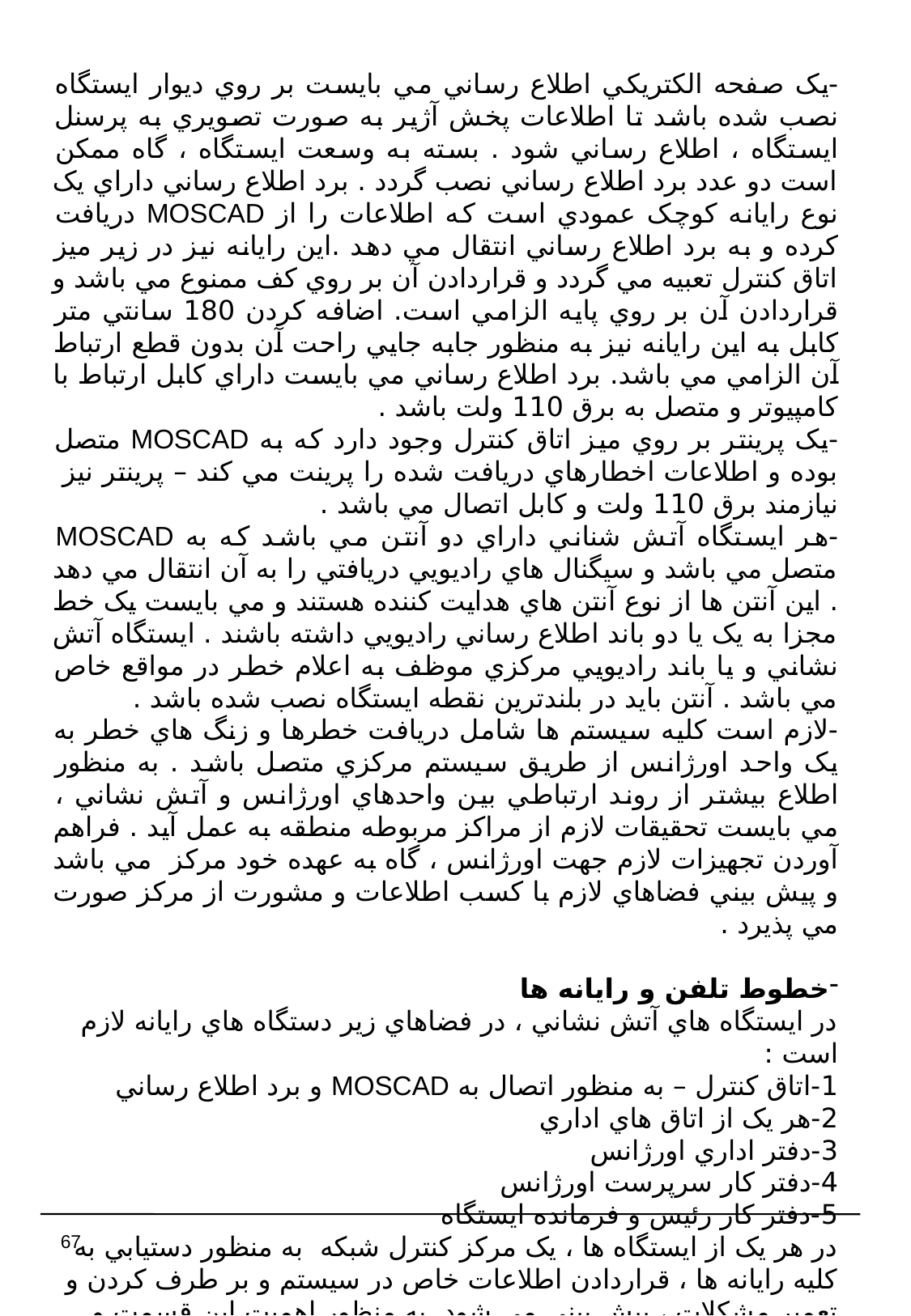

-يک صفحه الکتريکي اطلاع رساني مي بايست بر روي ديوار ايستگاه نصب شده باشد تا اطلاعات پخش آژير به صورت تصويري به پرسنل ايستگاه ، اطلاع رساني شود . بسته به وسعت ايستگاه ، گاه ممکن است دو عدد برد اطلاع رساني نصب گردد . برد اطلاع رساني داراي يک نوع رايانه کوچک عمودي است که اطلاعات را از MOSCAD دريافت کرده و به برد اطلاع رساني انتقال مي دهد .اين رايانه نيز در زير ميز اتاق کنترل تعبيه مي گردد و قراردادن آن بر روي کف ممنوع مي باشد و قراردادن آن بر روي پايه الزامي است. اضافه کردن 180 سانتي متر کابل به اين رايانه نيز به منظور جابه جايي راحت آن بدون قطع ارتباط آن الزامي مي باشد. برد اطلاع رساني مي بايست داراي کابل ارتباط با کامپيوتر و متصل به برق 110 ولت باشد .
-يک پرينتر بر روي ميز اتاق کنترل وجود دارد که به MOSCAD متصل بوده و اطلاعات اخطارهاي دريافت شده را پرينت مي کند – پرينتر نيز  نيازمند برق 110 ولت و کابل اتصال مي باشد .
-هر ايستگاه آتش شناني داراي دو آنتن مي باشد که به MOSCAD متصل مي باشد و سيگنال هاي راديويي دريافتي را به آن انتقال مي دهد . اين آنتن ها از نوع آنتن هاي هدايت کننده هستند و مي بايست يک خط مجزا به يک يا دو باند اطلاع رساني راديويي داشته باشند . ايستگاه آتش نشاني و يا باند راديويي مرکزي موظف به اعلام خطر در مواقع خاص مي باشد . آنتن بايد در بلندترين نقطه ايستگاه نصب شده باشد .
-لازم است کليه سيستم ها شامل دريافت خطرها و زنگ هاي خطر به يک واحد اورژانس از طريق سيستم مرکزي متصل باشد . به منظور اطلاع بيشتر از روند ارتباطي بين واحدهاي اورژانس و آتش نشاني ، مي بايست تحقيقات لازم از مراکز مربوطه منطقه به عمل آيد . فراهم آوردن تجهيزات لازم جهت اورژانس ، گاه به عهده خود مرکز  مي باشد و پيش بيني فضاهاي لازم با کسب اطلاعات و مشورت از مرکز صورت مي پذيرد .

خطوط تلفن و رايانه ها
در ايستگاه هاي آتش نشاني ، در فضاهاي زير دستگاه هاي رايانه لازم است :
1-اتاق کنترل – به منظور اتصال به MOSCAD و برد اطلاع رساني
2-هر يک از اتاق هاي اداري
3-دفتر اداري اورژانس
4-دفتر کار سرپرست اورژانس
5-دفتر کار رئيس و فرمانده ايستگاه
در هر يک از ايستگاه ها ، يک مرکز کنترل شبکه  به منظور دستيابي به کليه رايانه ها ، قراردادن اطلاعات خاص در سيستم و بر طرف کردن و تعمير مشکلات ، پيش بيني مي شود. به منظور اهميت اين قسمت و ايجاد امکان نگهداري و تعمير سيستم ها ، اين کاربري نيازمند فضايي مجزا و جداگانه است .
67